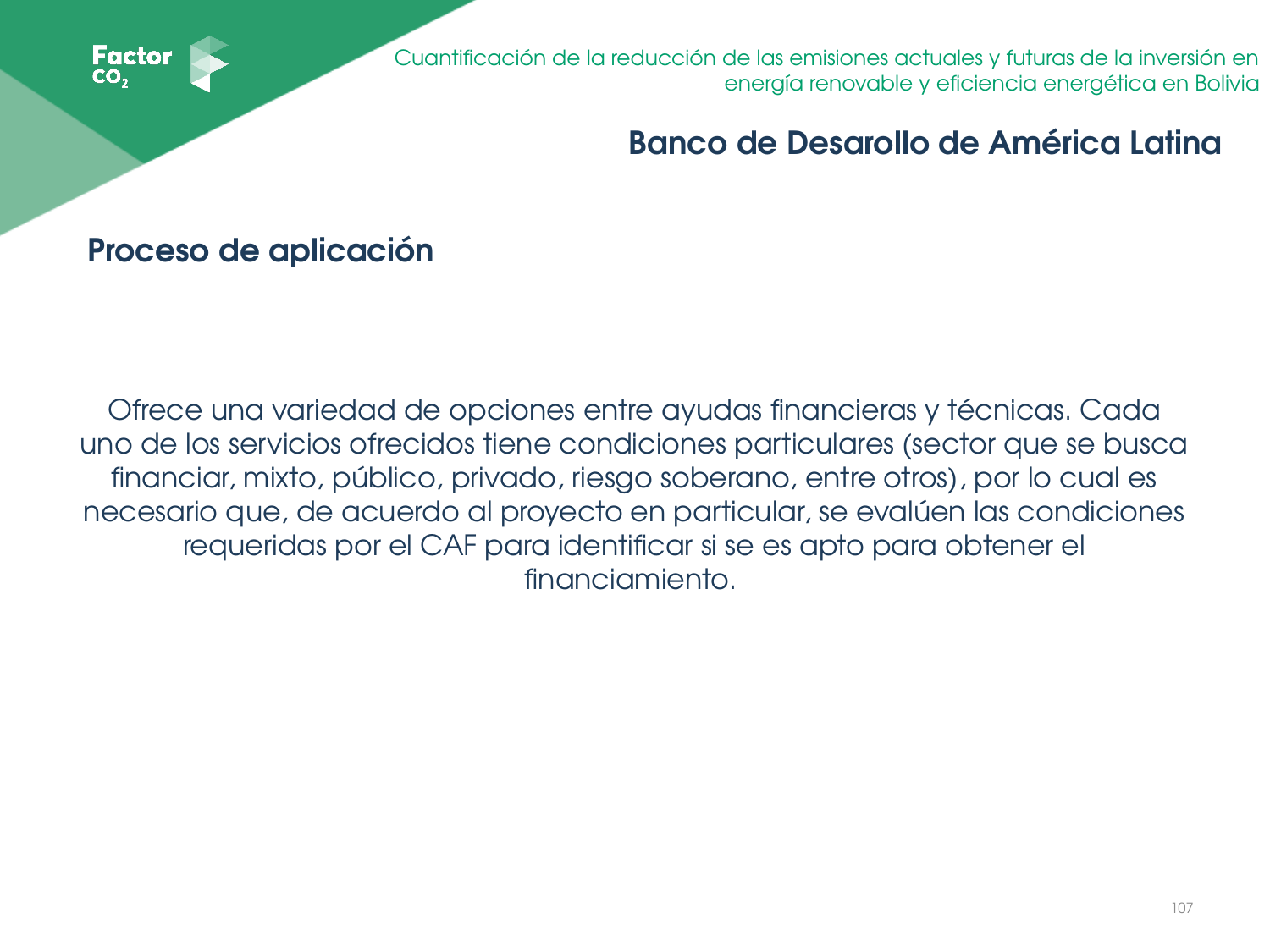

Banco de Desarollo de América Latina
Proceso de aplicación
Ofrece una variedad de opciones entre ayudas financieras y técnicas. Cada uno de los servicios ofrecidos tiene condiciones particulares (sector que se busca financiar, mixto, público, privado, riesgo soberano, entre otros), por lo cual es necesario que, de acuerdo al proyecto en particular, se evalúen las condiciones requeridas por el CAF para identificar si se es apto para obtener el financiamiento.
107